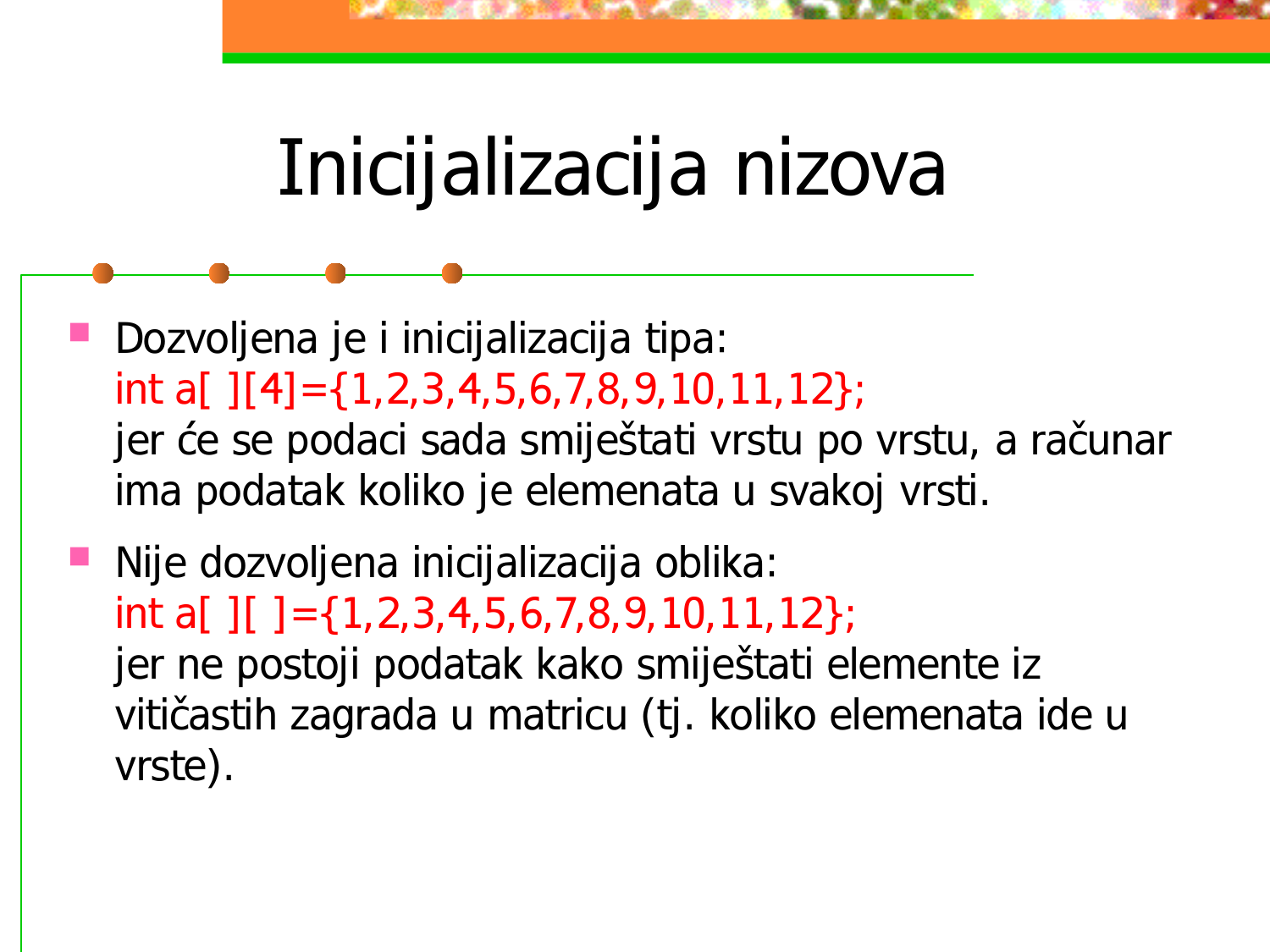

# Inicijalizacija nizova
Dozvoljena je i inicijalizacija tipa:
int a[ ][4]={1,2,3,4,5,6,7,8,9,10,11,12};
jer će se podaci sada smiještati vrstu po vrstu, a računar ima podatak koliko je elemenata u svakoj vrsti.
Nije dozvoljena inicijalizacija oblika:
int a[ ][ ]={1,2,3,4,5,6,7,8,9,10,11,12};
jer ne postoji podatak kako smiještati elemente iz vitičastih zagrada u matricu (tj. koliko elemenata ide u vrste).